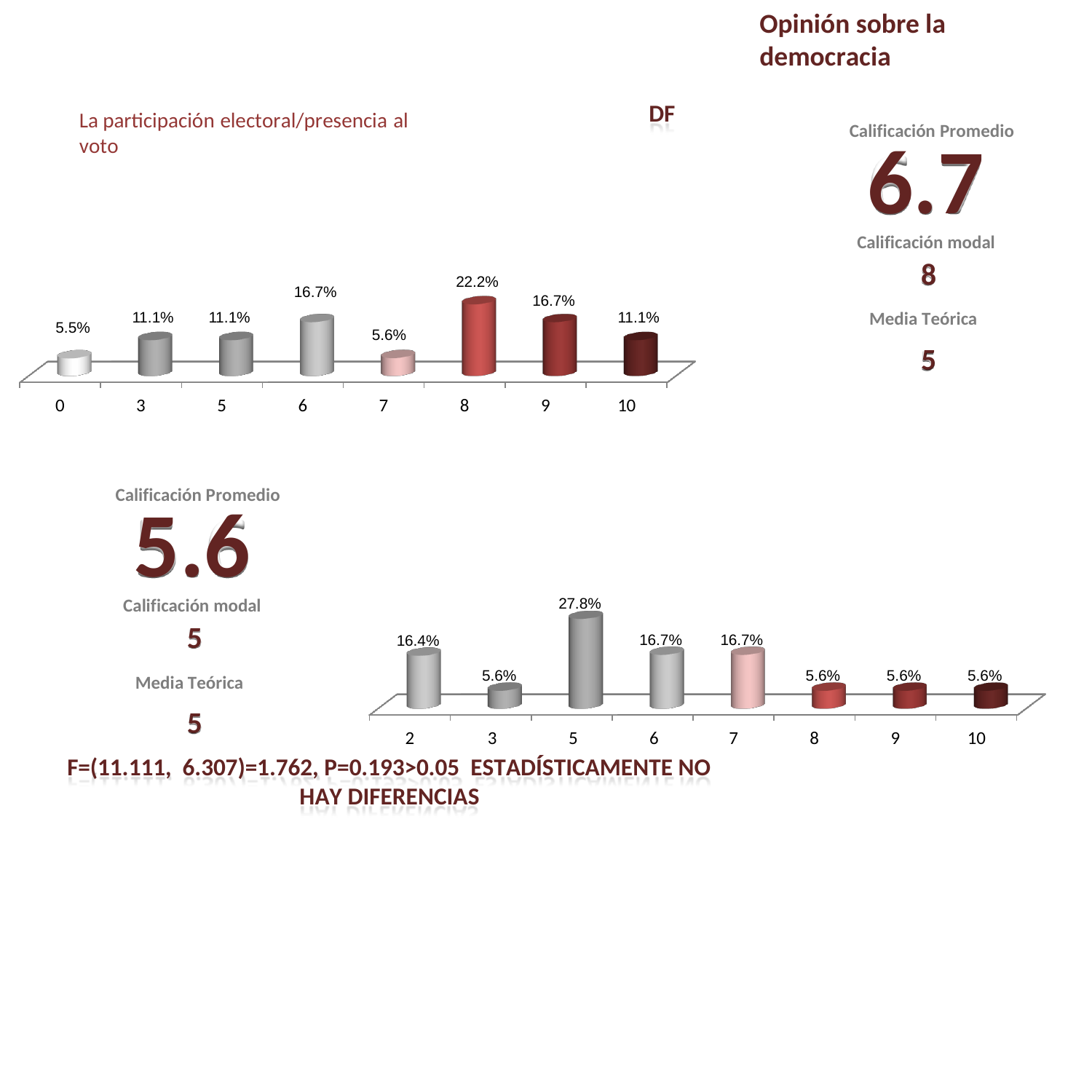

Opinión sobre la democracia
DF

La participación electoral/presencia al voto

Calificación Promedio
6.7
Calificación modal
8

Media Teórica

5

22.2%
16.7%
16.7%
11.1%
11.1%
11.1%
5.5%
5.6%

0
3
5
6
7
8
9
10

Calificación Promedio
5.6
Calificación modal
5

Media Teórica

5

27.8%

16.7%
16.7%
16.4%
5.6%
5.6%
5.6%
5.6%

2	3	5	6
7
8
9
10
F=(11.111,  6.307)=1.762, P=0.193>0.05  ESTADÍSTICAMENTE NO HAY DIFERENCIAS